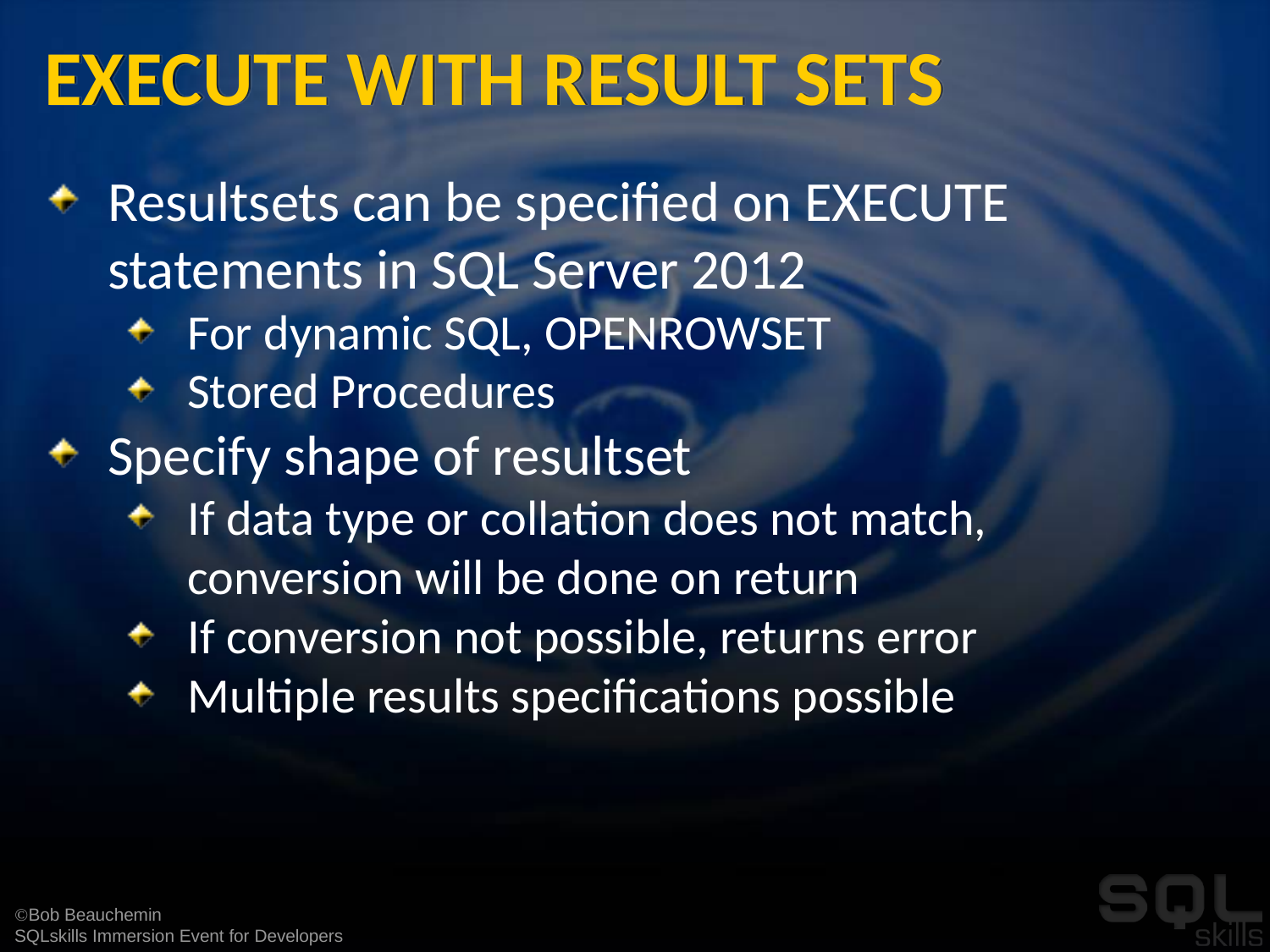

# EXECUTE WITH RESULT SETS
Resultsets can be specified on EXECUTE statements in SQL Server 2012
For dynamic SQL, OPENROWSET
Stored Procedures
Specify shape of resultset
If data type or collation does not match, conversion will be done on return
If conversion not possible, returns error
Multiple results specifications possible